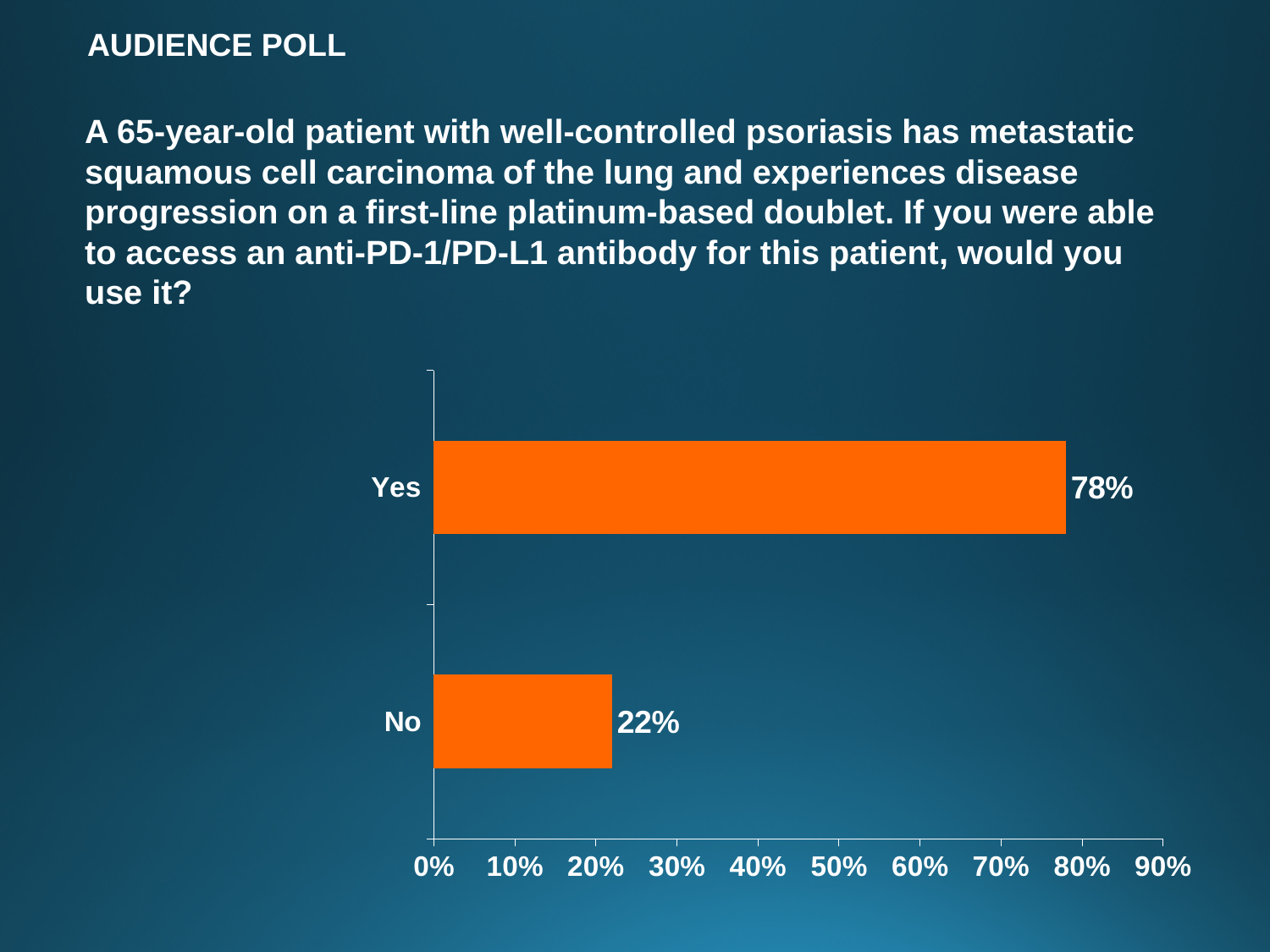

AUDIENCE POLL
A 65-year-old patient with well-controlled psoriasis has metastatic squamous cell carcinoma of the lung and experiences disease progression on a first-line platinum-based doublet. If you were able to access an anti-PD-1/PD-L1 antibody for this patient, would you use it?

### Chart

| Category | Series 1 |
|---|---|
| No | 0.22 |
| Yes | 0.78 |